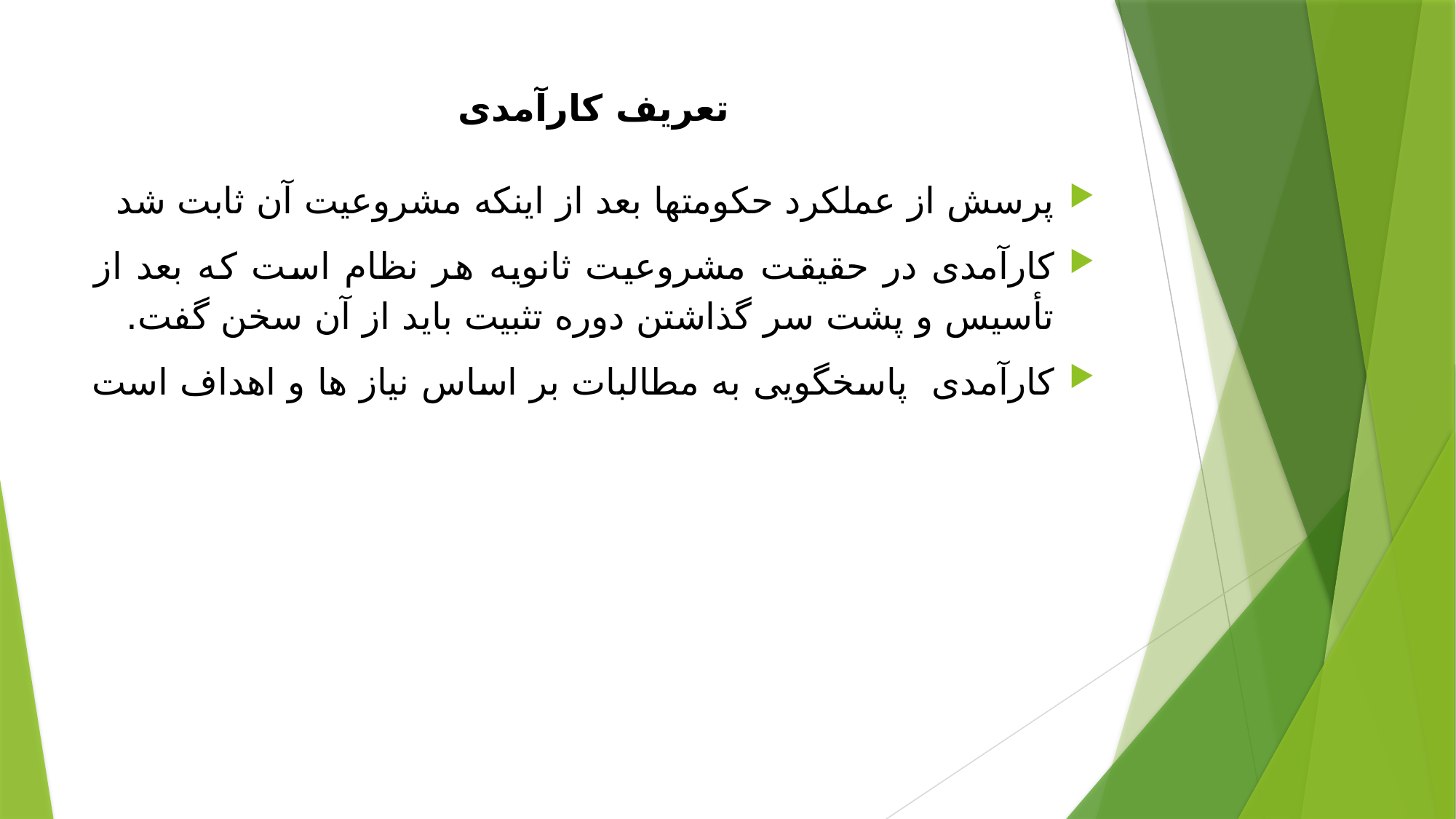

# تعریف کارآمدی
پرسش از عملکرد حکومتها بعد از اینکه مشروعیت آن ثابت شد
کارآمدی در حقیقت مشروعیت ثانویه هر نظام است که بعد از تأسیس و پشت سر گذاشتن دوره تثبیت باید از آن سخن گفت.
کارآمدی  پاسخگویی به مطالبات بر اساس نیاز ها و اهداف است